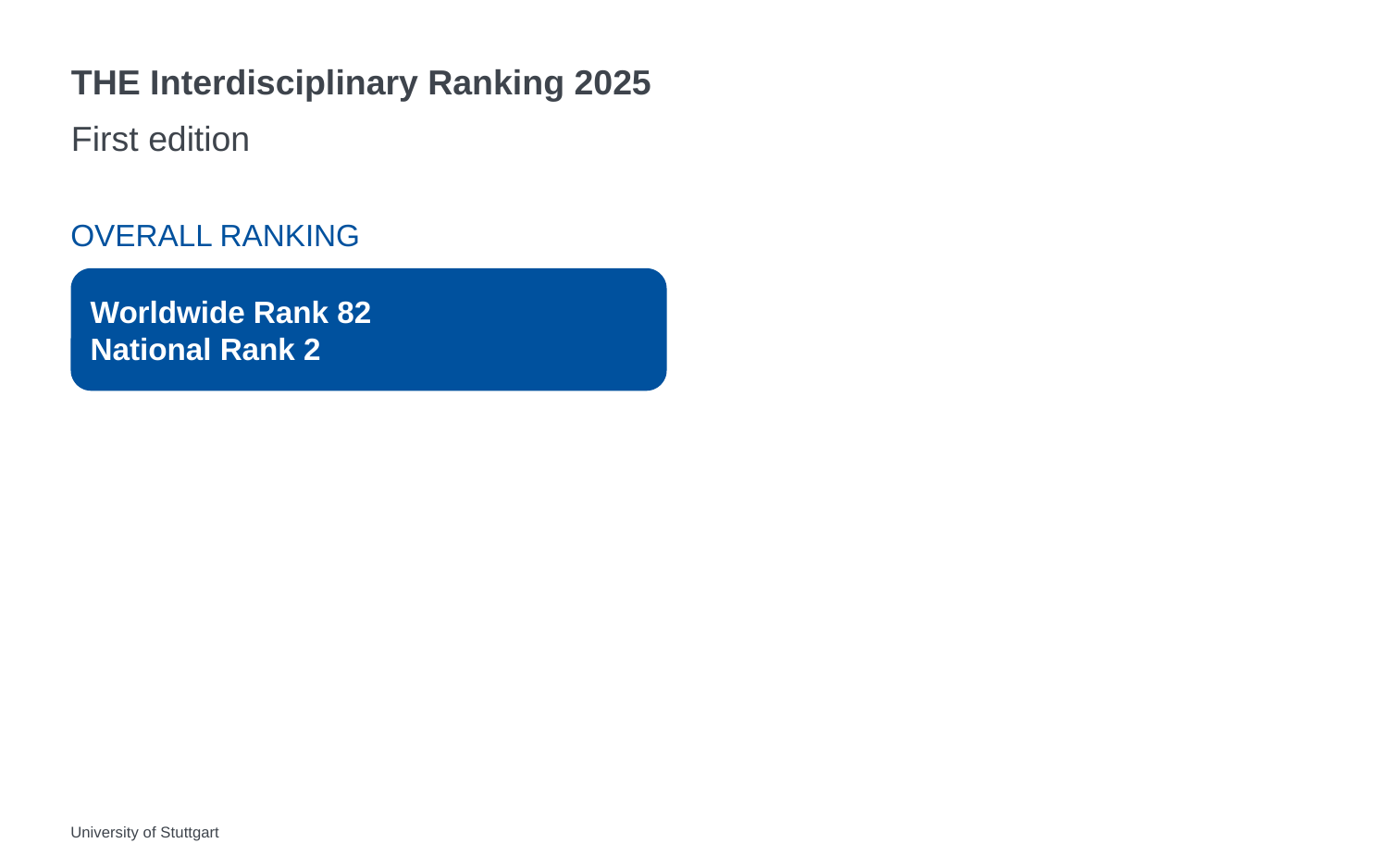

# THE Interdisciplinary Ranking 2025
First edition
Overall ranking
Worldwide Rank 82
National Rank 2
University of Stuttgart